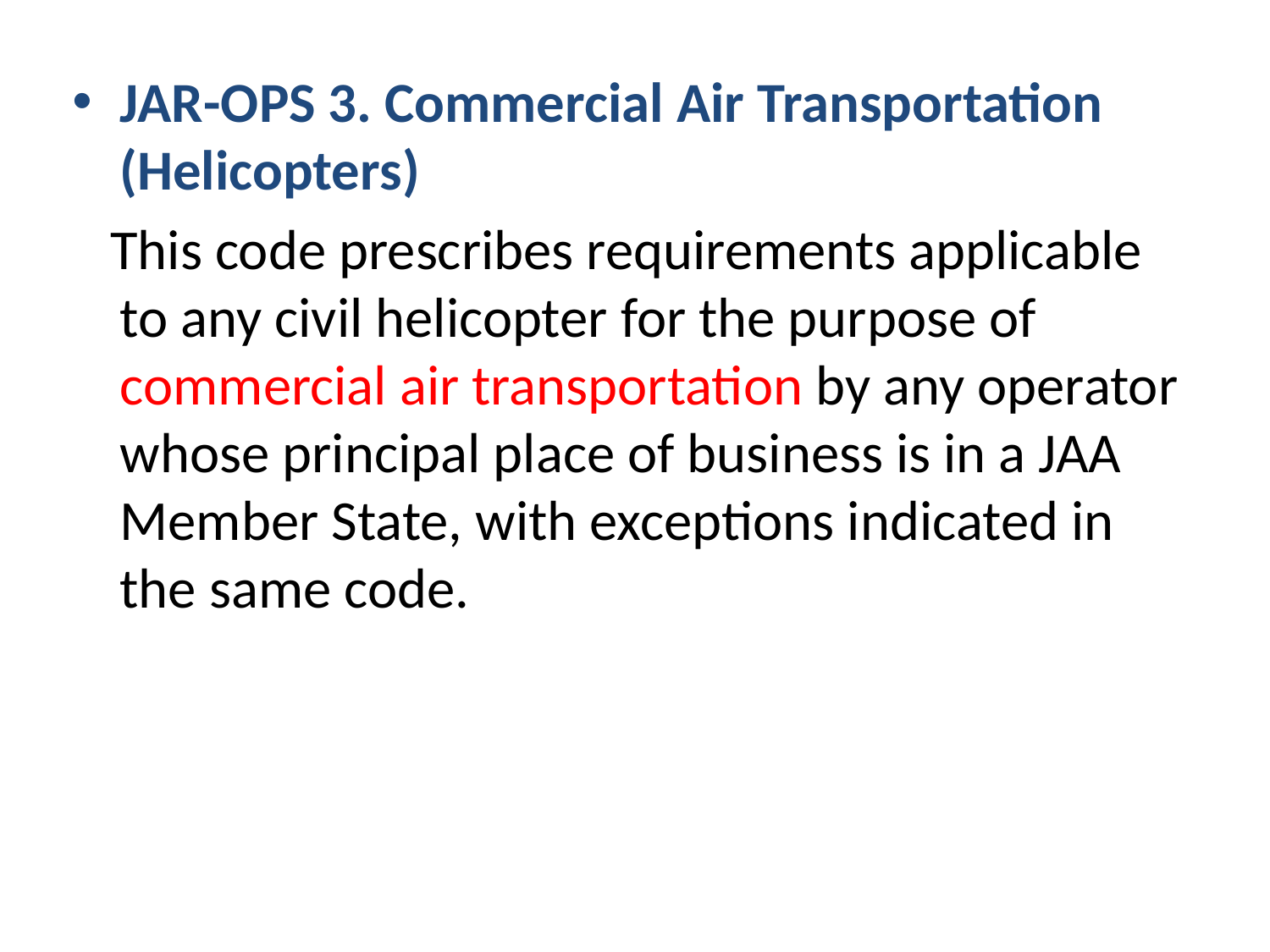

JAR-OPS 3. Commercial Air Transportation (Helicopters)
   This code prescribes requirements applicable to any civil helicopter for the purpose of commercial air transportation by any operator whose principal place of business is in a JAA Member State, with exceptions indicated in the same code.